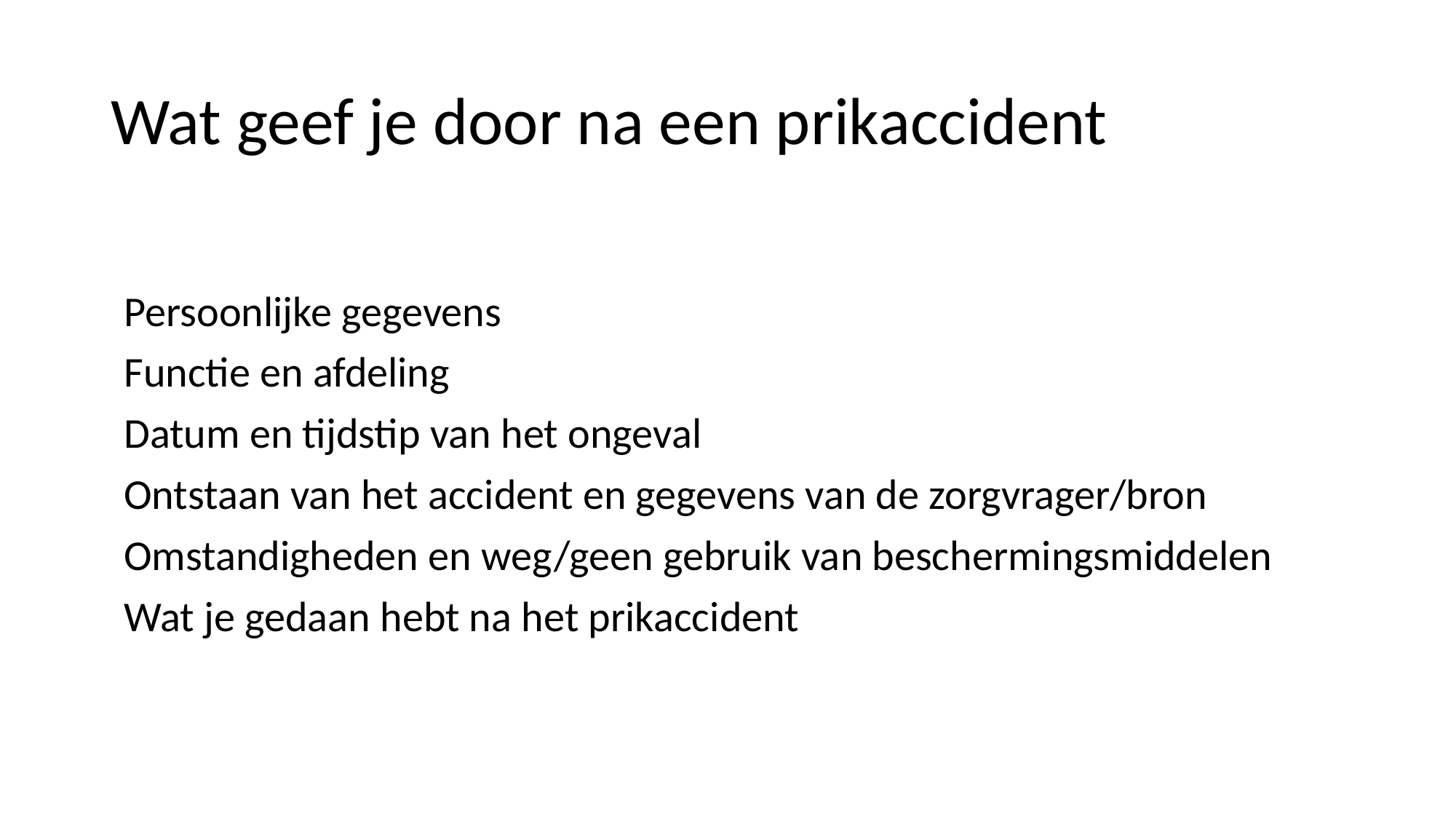

# Wat geef je door na een prikaccident
Persoonlijke gegevens
Functie en afdeling
Datum en tijdstip van het ongeval
Ontstaan van het accident en gegevens van de zorgvrager/bron
Omstandigheden en weg/geen gebruik van beschermingsmiddelen
Wat je gedaan hebt na hetprikaccident

Persoonlijke gegevens
Functie en afdeling
Datum en tijdstip van het ongeval
Ontstaan van het accident en gegevens van de zorgvrager/bron
Omstandigheden en weg/geen gebruik van beschermingsmiddelen
Wat je gedaan hebt na het prikaccident